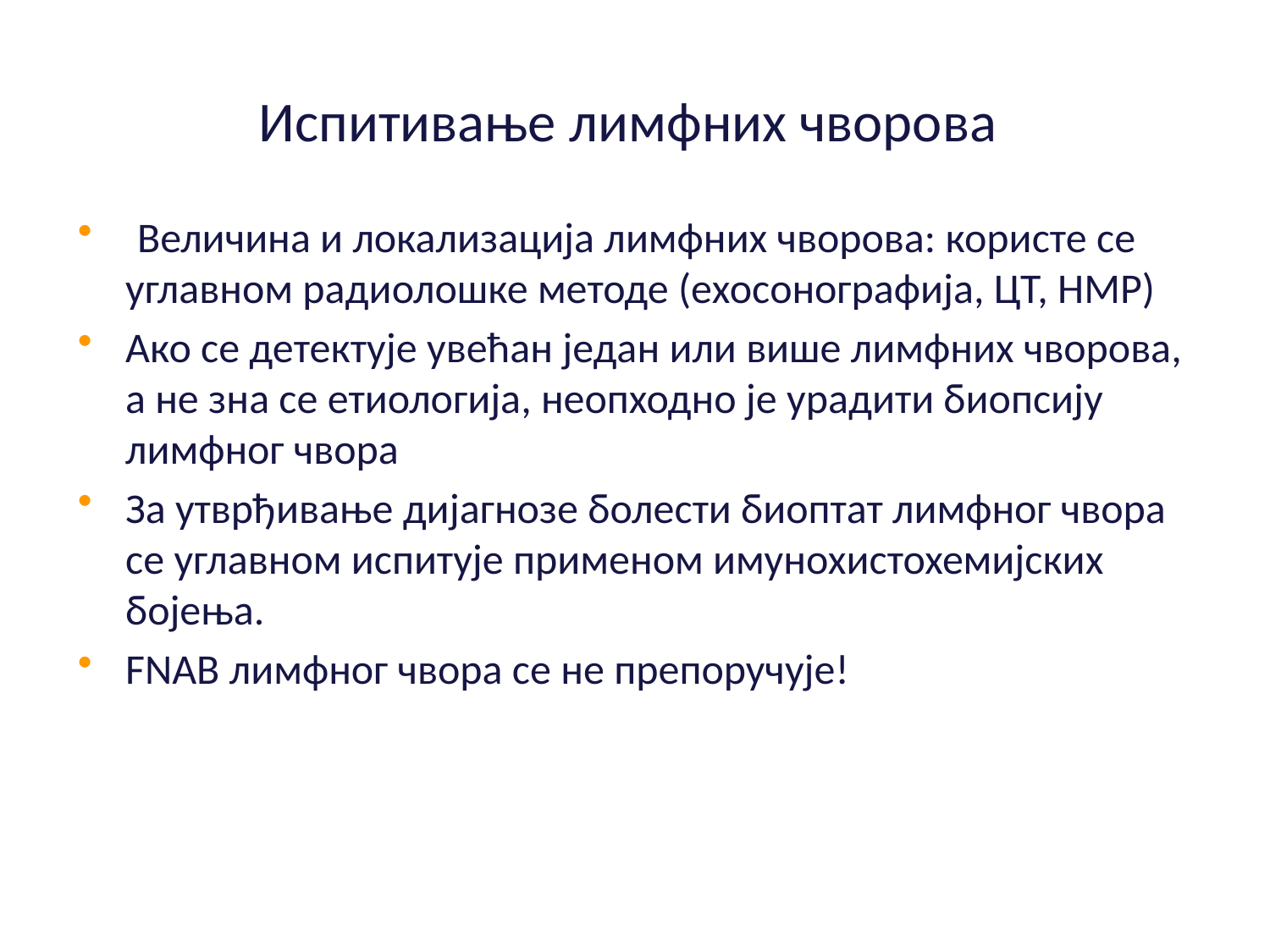

Испитивање лимфних чворова

 Величина и локализација лимфних чворова: користе се углавном радиолошке методе (ехосонографија, ЦТ, НМР)
Ако се детектује увећан један или више лимфних чворова, а не зна се етиологија, неопходно је урадити биопсију лимфног чвора
За утврђивање дијагнозе болести биоптат лимфног чвора се углавном испитује применом имунохистохемијских бојења.
FNAB лимфног чвора се не препоручује!